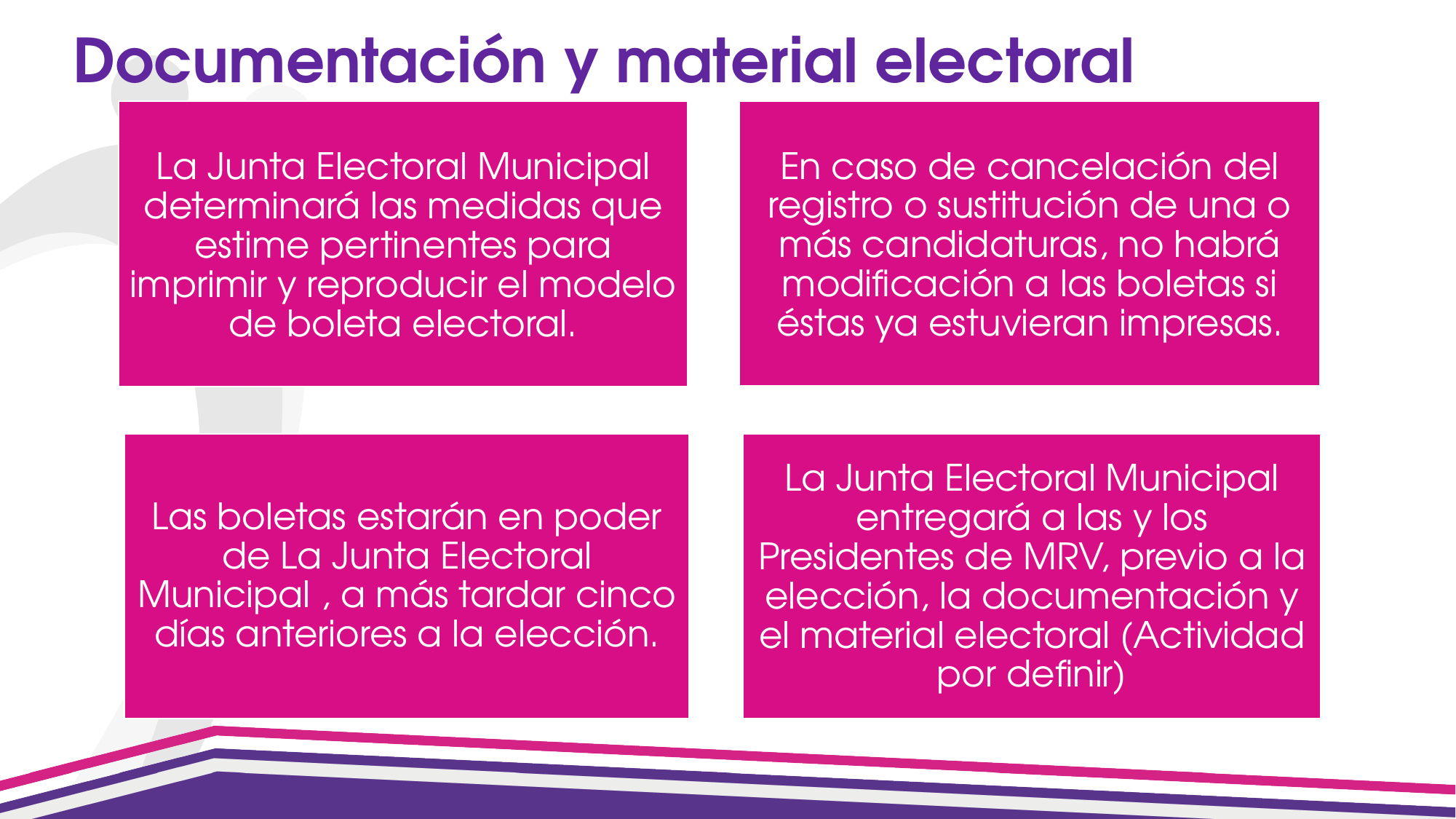

Documentación y material electoral

La Junta Electoral Municipal determinará las medidas que estime pertinentes para imprimir y reproducir el modelo de boleta electoral.

En caso de cancelación del registro o sustitución de una o más candidaturas, no habrá modificación a las boletas si éstas ya estuvieran impresas.

Las boletas estarán en poder de La Junta Electoral Municipal , a más tardar cinco días anteriores a la elección.

La Junta Electoral Municipal entregará a las y los Presidentes de MRV, previo a la elección, la documentación y el material electoral (Actividad por definir)